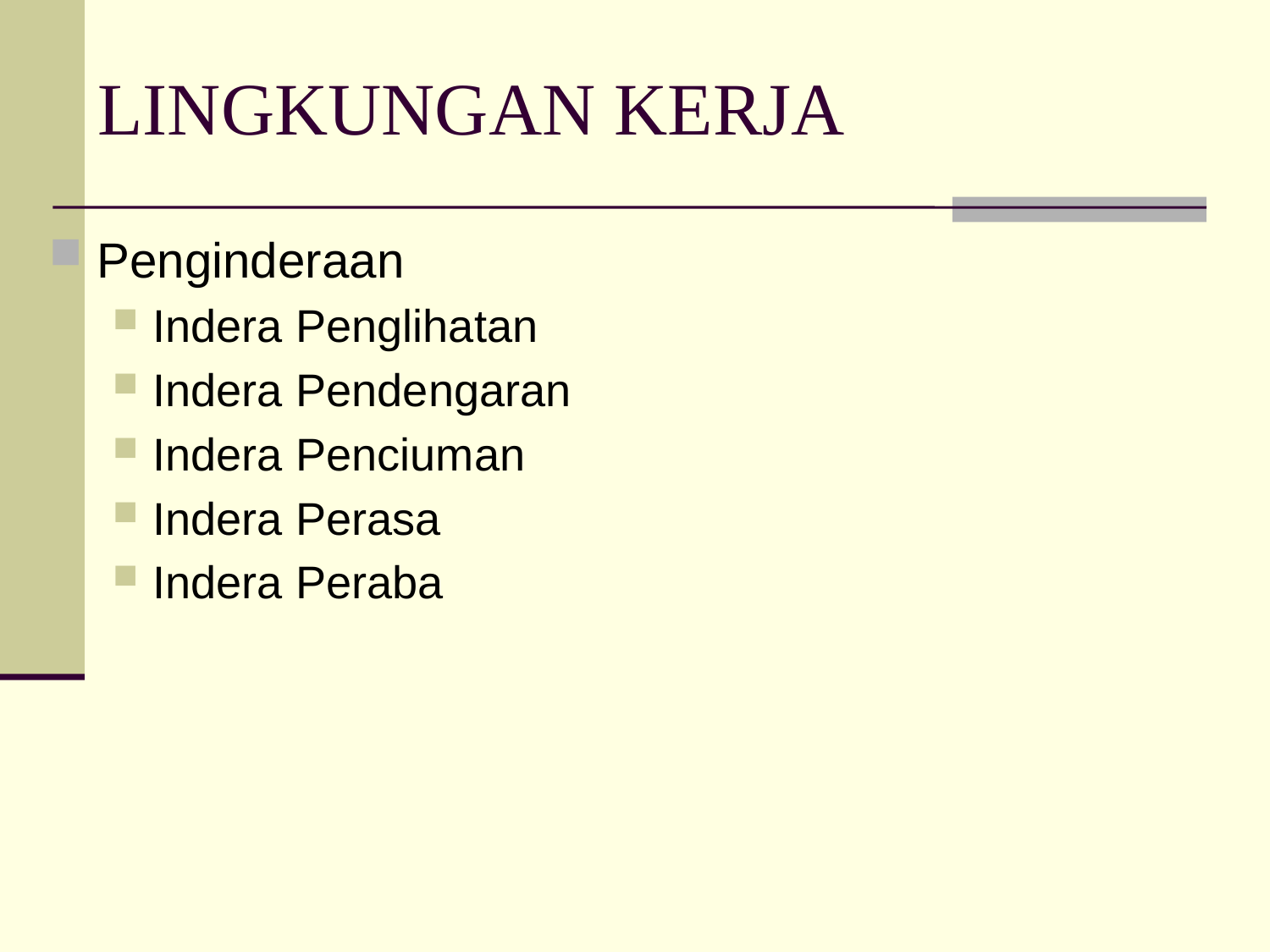

# LINGKUNGAN KERJA
Penginderaan
Indera Penglihatan
Indera Pendengaran
Indera Penciuman
Indera Perasa
Indera Peraba